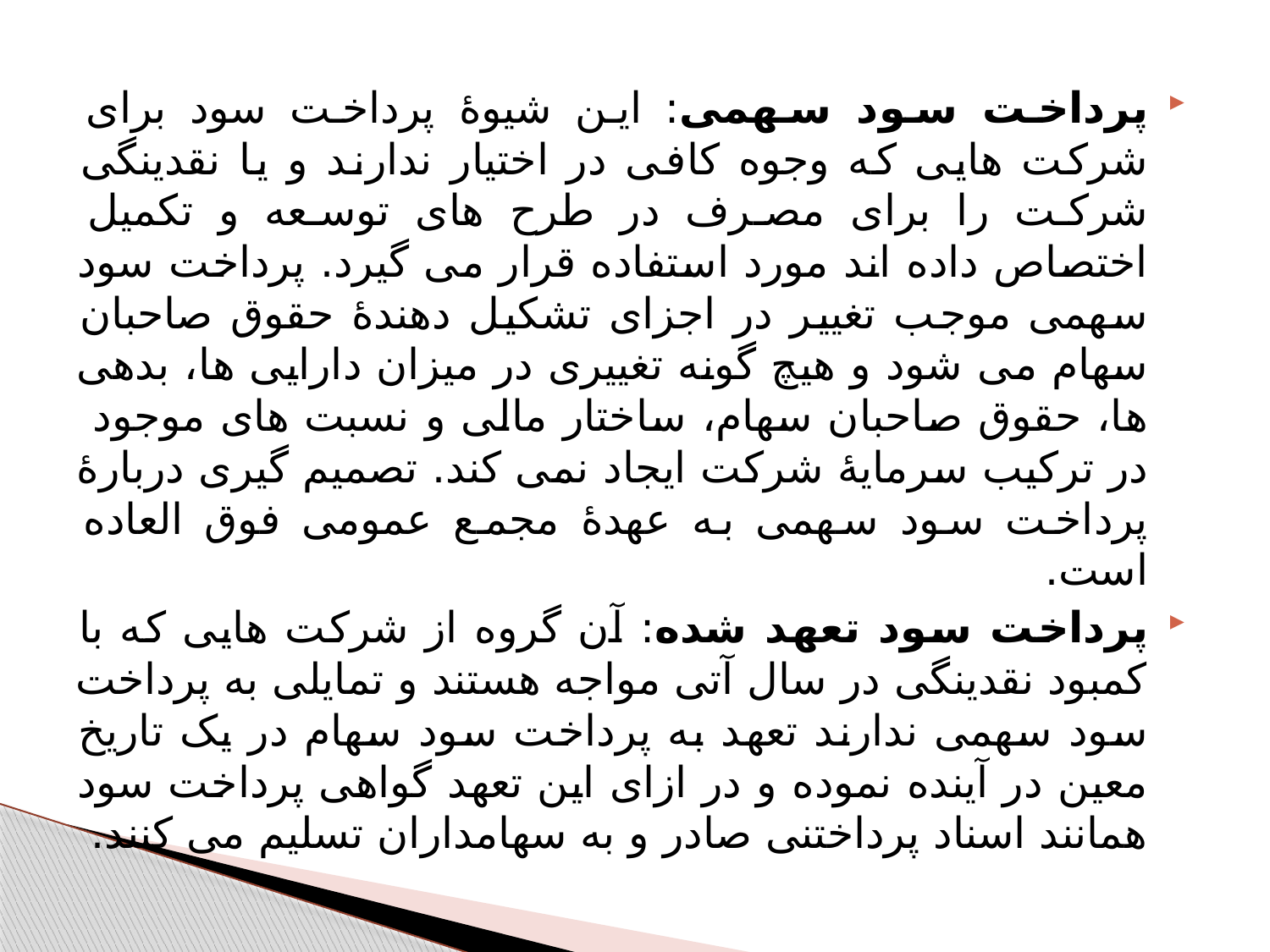

پرداخت سود سهمی: این شیوۀ پرداخت سود برای شرکت هایی که وجوه کافی در اختیار ندارند و یا نقدینگی شرکت را برای مصرف در طرح های توسعه و تکمیل اختصاص داده اند مورد استفاده قرار می گیرد. پرداخت سود سهمی موجب تغییر در اجزای تشکیل دهندۀ حقوق صاحبان سهام می شود و هیچ گونه تغییری در میزان دارایی ها، بدهی ها، حقوق صاحبان سهام، ساختار مالی و نسبت های موجود  در ترکیب سرمایۀ شرکت ایجاد نمی کند. تصمیم گیری دربارۀ پرداخت سود سهمی به عهدۀ مجمع عمومی فوق العاده است.
پرداخت سود تعهد شده: آن گروه از شرکت هایی که با کمبود نقدینگی در سال آتی مواجه هستند و تمایلی به پرداخت سود سهمی ندارند تعهد به پرداخت سود سهام در یک تاریخ معین در آینده نموده و در ازای این تعهد گواهی پرداخت سود همانند اسناد پرداختنی صادر و به سهامداران تسلیم می کنند.